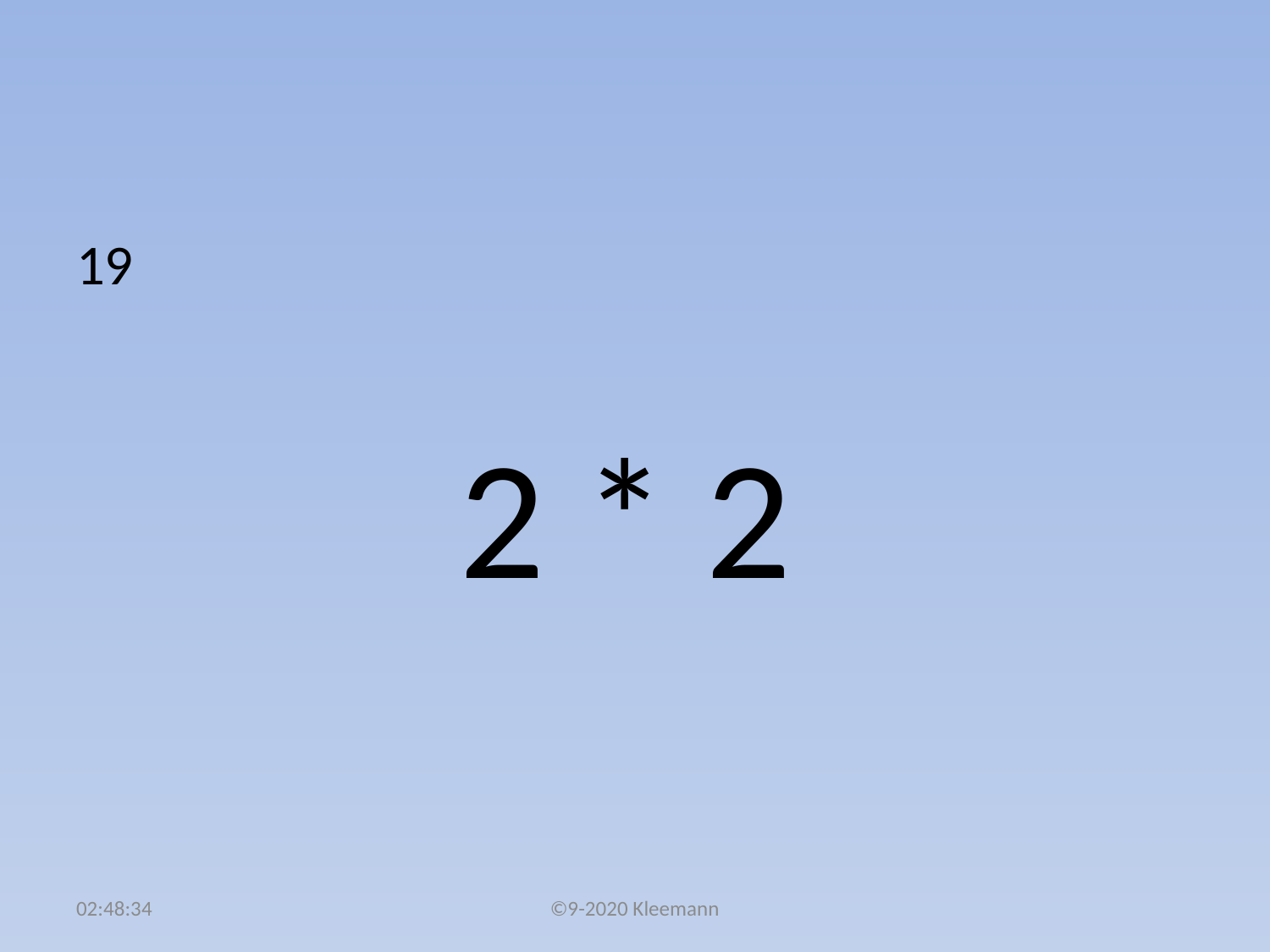

#
19

          2 * 2
02:48:34
©9-2020 Kleemann